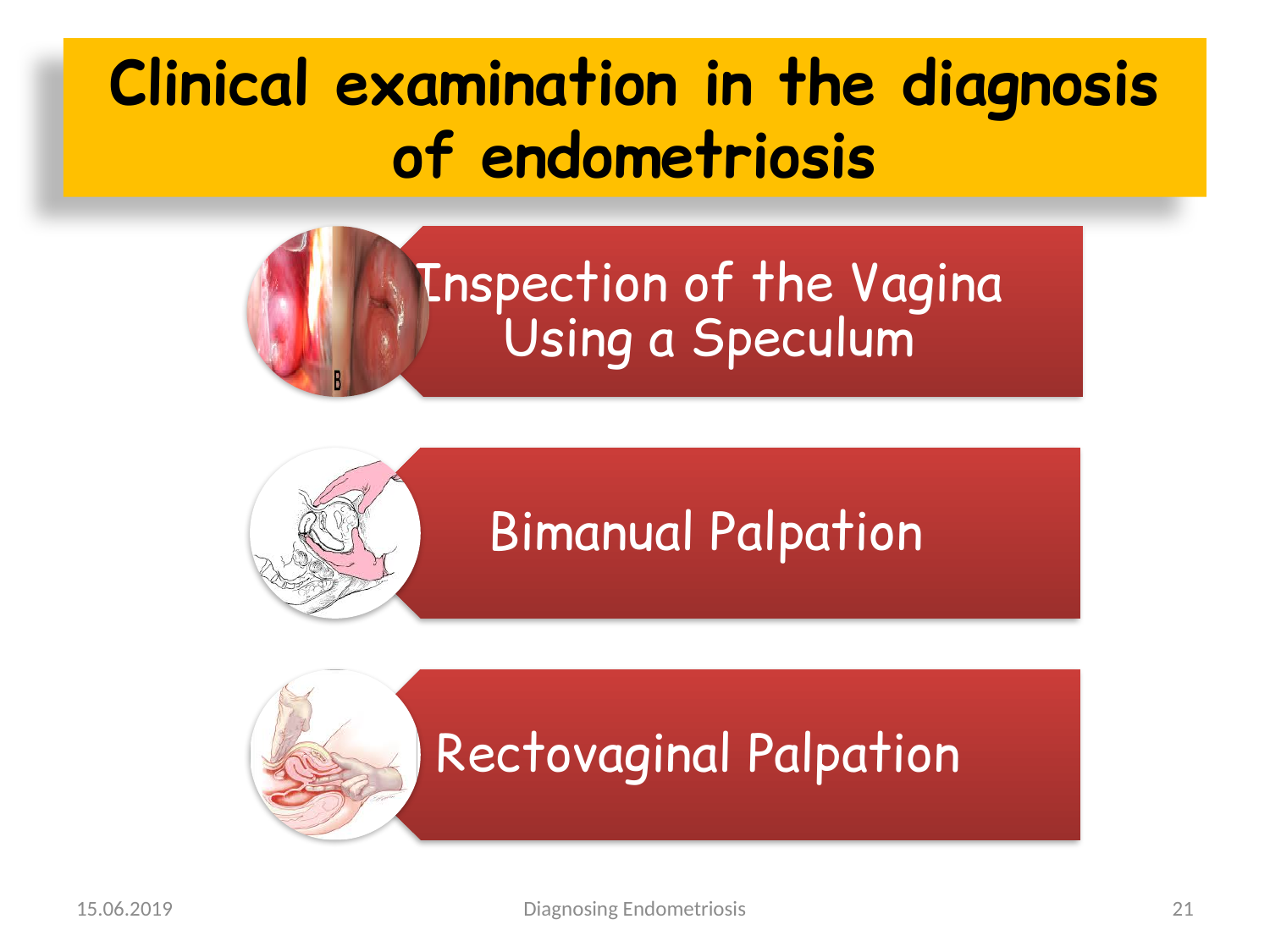

Clinical examination in the diagnosis of endometriosis
Inspection of the Vagina Using a Speculum
Bimanual Palpation
Rectovaginal Palpation
15.06.2019
Diagnosing Endometriosis
21